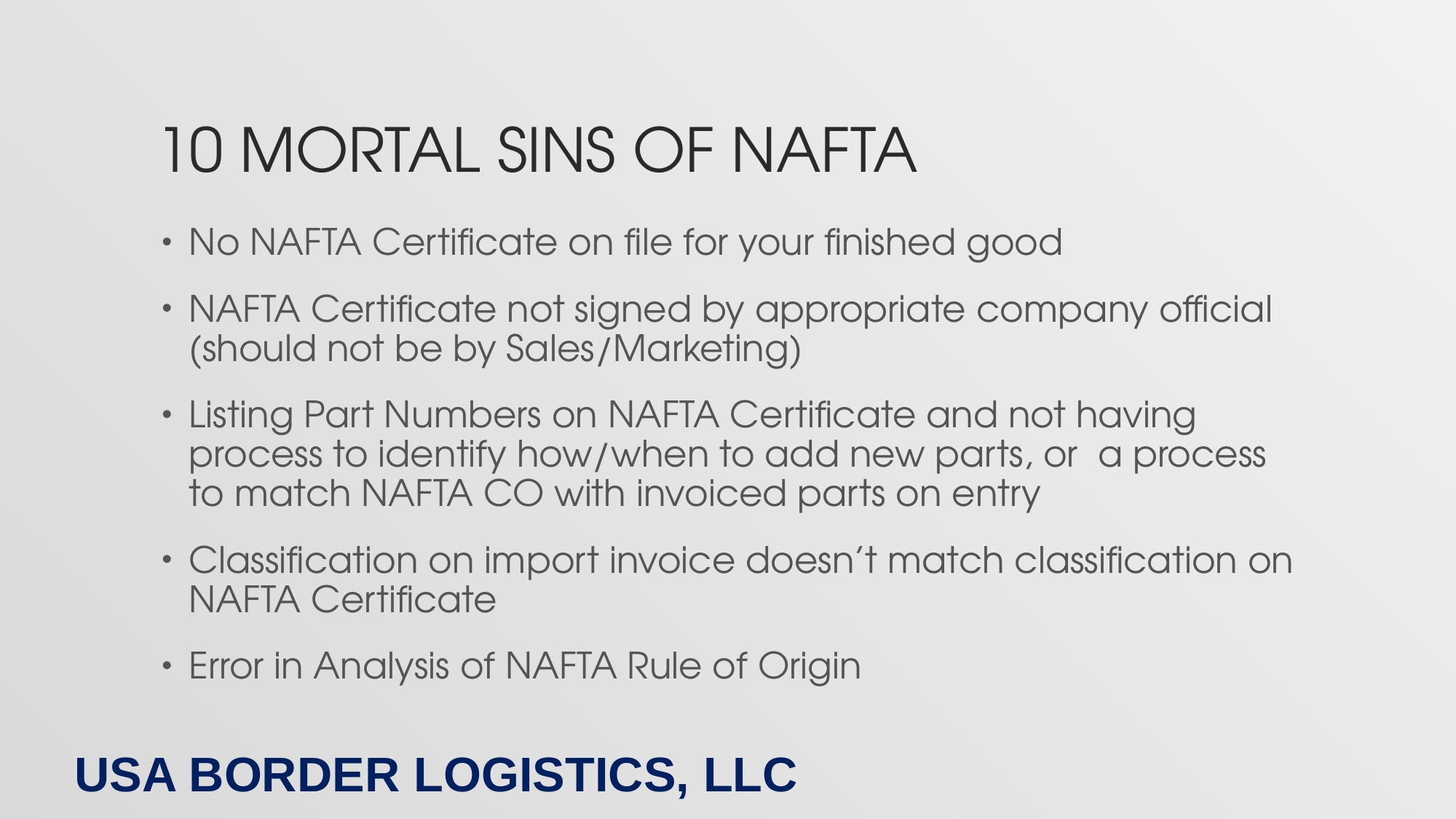

# 10 Mortal sins of NAFTA
No NAFTA Certificate on file for your finished good
NAFTA Certificate not signed by appropriate company official (should not be by Sales/Marketing)
Listing Part Numbers on NAFTA Certificate and not having process to identify how/when to add new parts, or  a process to match NAFTA CO with invoiced parts on entry
Classification on import invoice doesn’t match classification on NAFTA Certificate
Error in Analysis of NAFTA Rule of Origin

USA Border logistics, llc